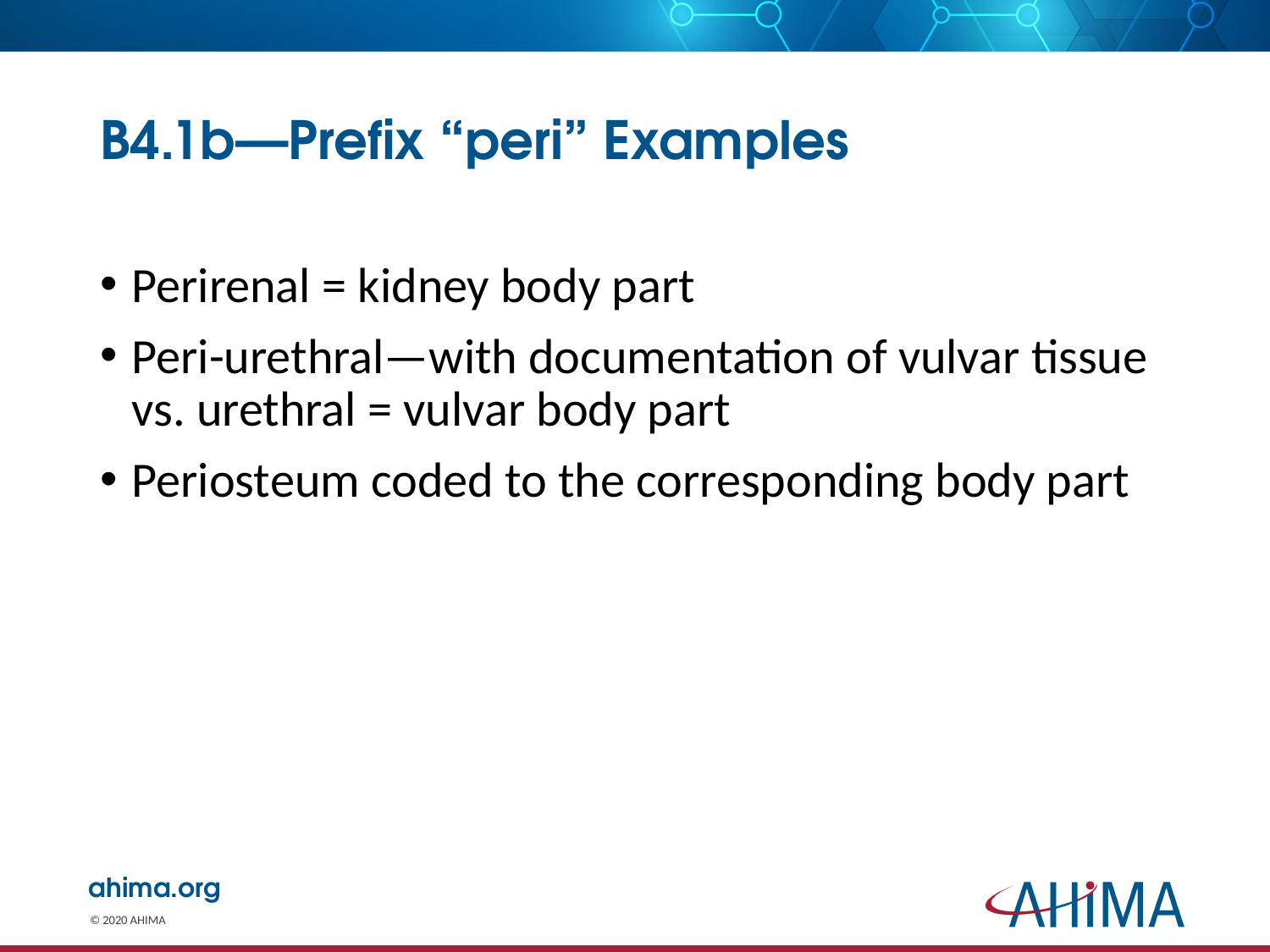

# B4.1b—Prefix “peri” Examples
Perirenal = kidney body part
Peri-urethral—with documentation of vulvar tissue vs. urethral = vulvar body part
Periosteum coded to the corresponding body part